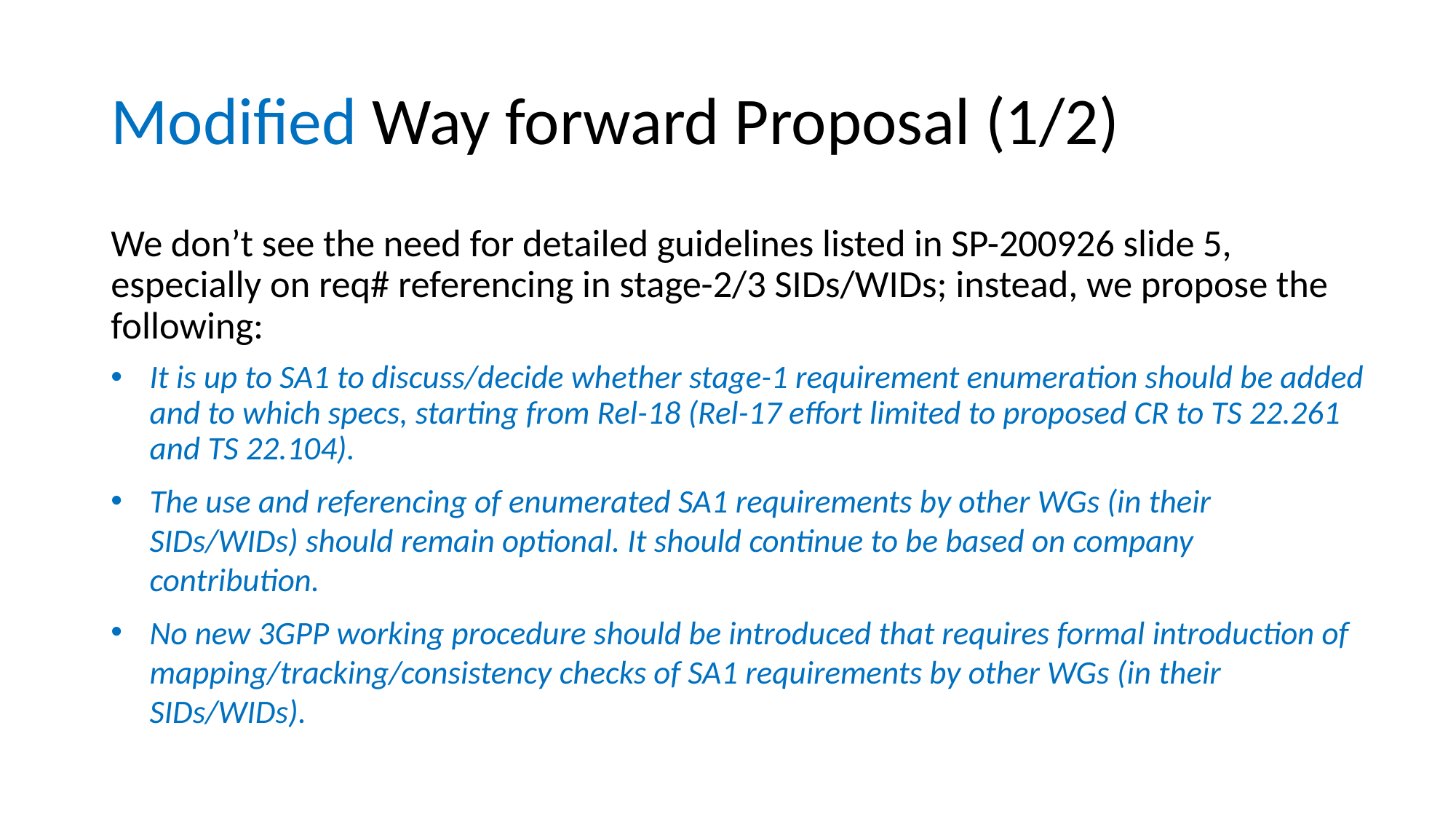

# Modified Way forward Proposal (1/2)
We don’t see the need for detailed guidelines listed in SP-200926 slide 5, especially on req# referencing in stage-2/3 SIDs/WIDs; instead, we propose the following:
It is up to SA1 to discuss/decide whether stage-1 requirement enumeration should be added and to which specs, starting from Rel-18 (Rel-17 effort limited to proposed CR to TS 22.261 and TS 22.104).
The use and referencing of enumerated SA1 requirements by other WGs (in their SIDs/WIDs) should remain optional. It should continue to be based on company contribution.
No new 3GPP working procedure should be introduced that requires formal introduction of mapping/tracking/consistency checks of SA1 requirements by other WGs (in their SIDs/WIDs).